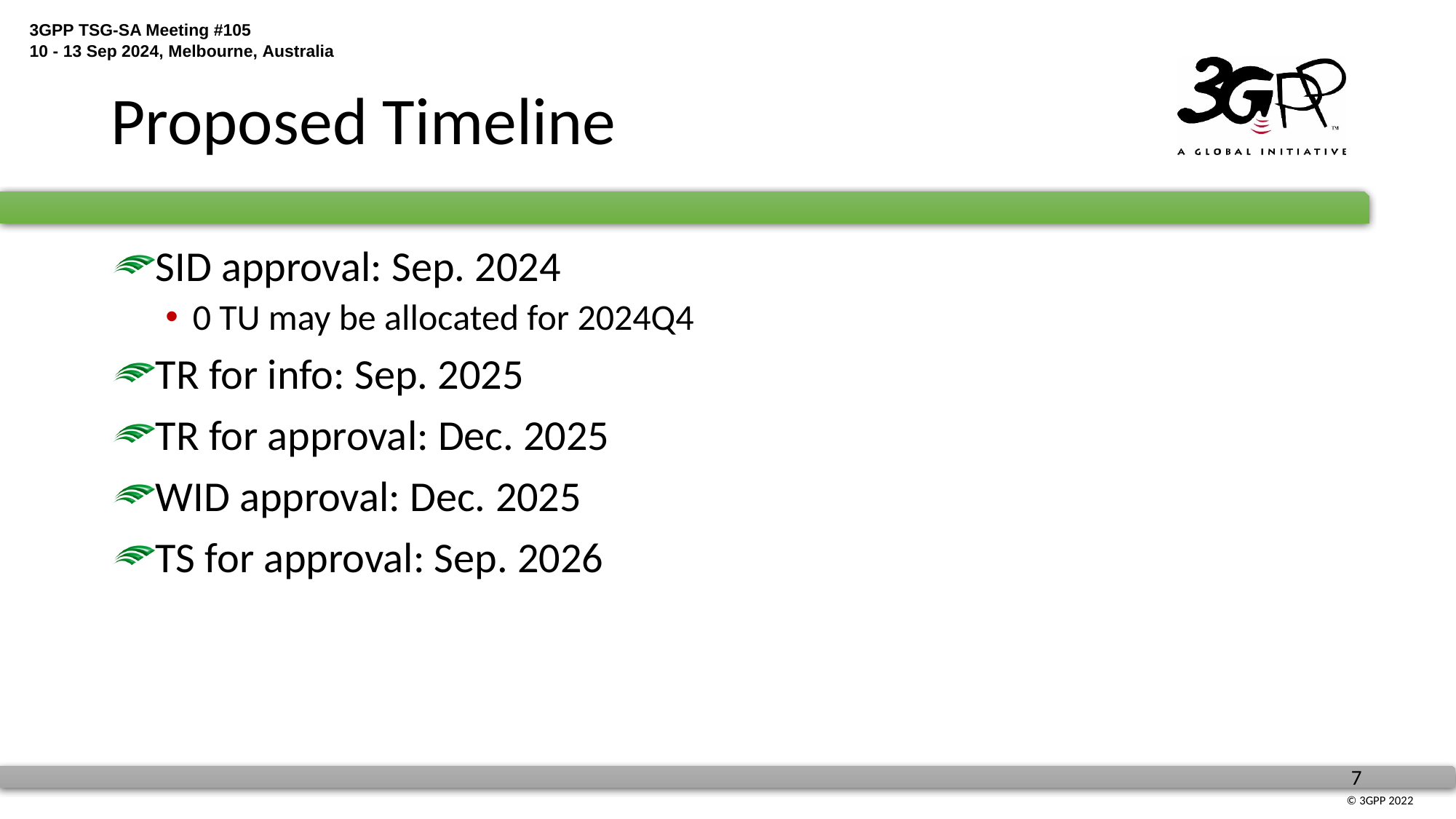

# Proposed Timeline
SID approval: Sep. 2024
0 TU may be allocated for 2024Q4
TR for info: Sep. 2025
TR for approval: Dec. 2025
WID approval: Dec. 2025
TS for approval: Sep. 2026